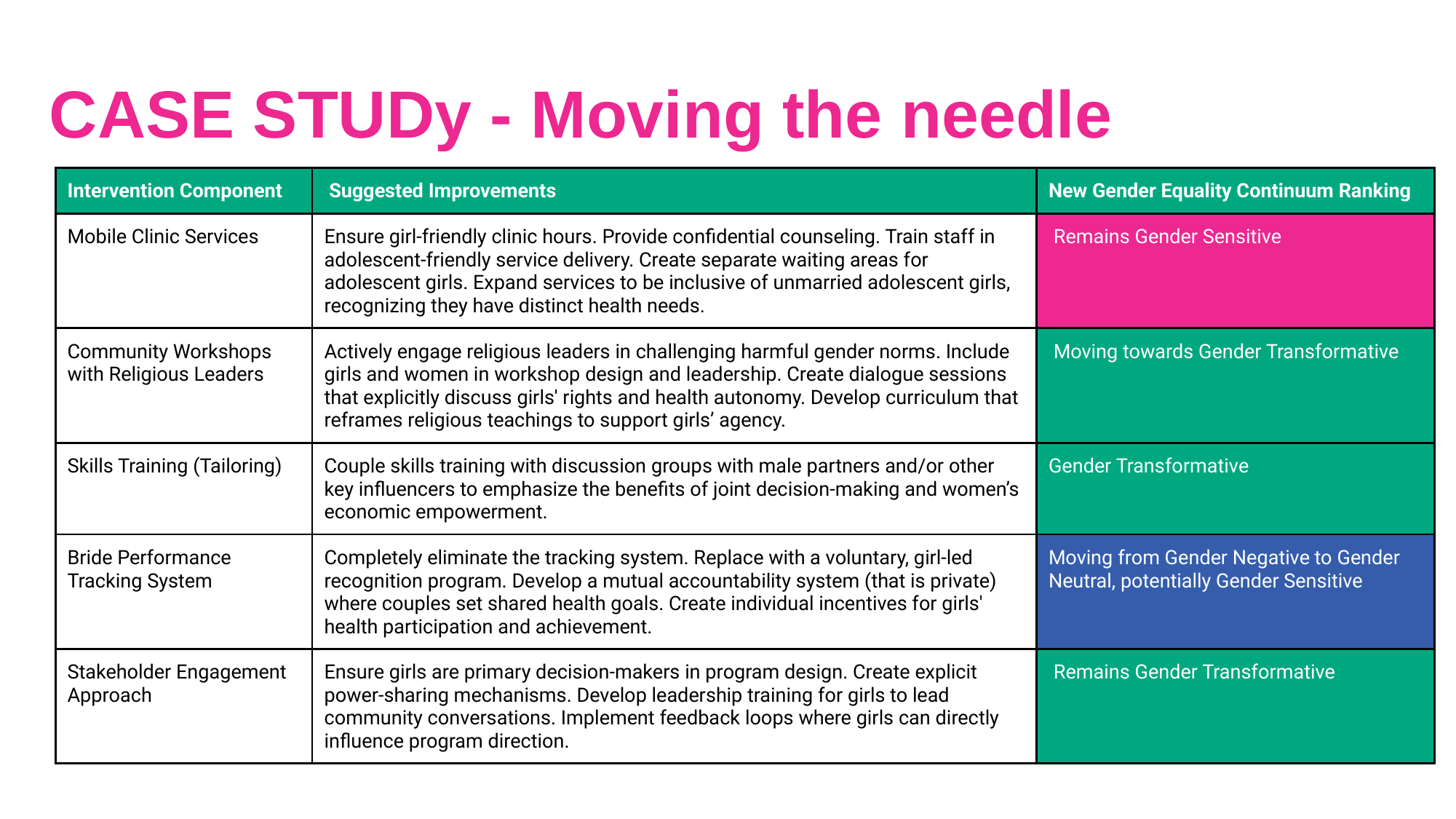

# CASE STUDy - Moving the needle
| Intervention Component | Suggested Improvements | New Gender Equality Continuum Ranking |  |
| --- | --- | --- | --- |
| Mobile Clinic Services | Ensure girl-friendly clinic hours. Provide confidential counseling. Train staff in adolescent-friendly service delivery. Create separate waiting areas for adolescent girls. Expand services to be inclusive of unmarried adolescent girls, recognizing they have distinct health needs. | Remains Gender Sensitive |  |
| Community Workshops with Religious Leaders | Actively engage religious leaders in challenging harmful gender norms. Include girls and women in workshop design and leadership. Create dialogue sessions that explicitly discuss girls' rights and health autonomy. Develop curriculum that reframes religious teachings to support girls’ agency. | Moving towards Gender Transformative |  |
| Skills Training (Tailoring) | Couple skills training with discussion groups with male partners and/or other key influencers to emphasize the benefits of joint decision-making and women’s economic empowerment. | Gender Transformative |  |
| Bride Performance Tracking System | Completely eliminate the tracking system. Replace with a voluntary, girl-led recognition program. Develop a mutual accountability system (that is private) where couples set shared health goals. Create individual incentives for girls' health participation and achievement. | Moving from Gender Negative to Gender Neutral, potentially Gender Sensitive |  |
| Stakeholder Engagement Approach | Ensure girls are primary decision-makers in program design. Create explicit power-sharing mechanisms. Develop leadership training for girls to lead community conversations. Implement feedback loops where girls can directly influence program direction. | Remains Gender Transformative |  |